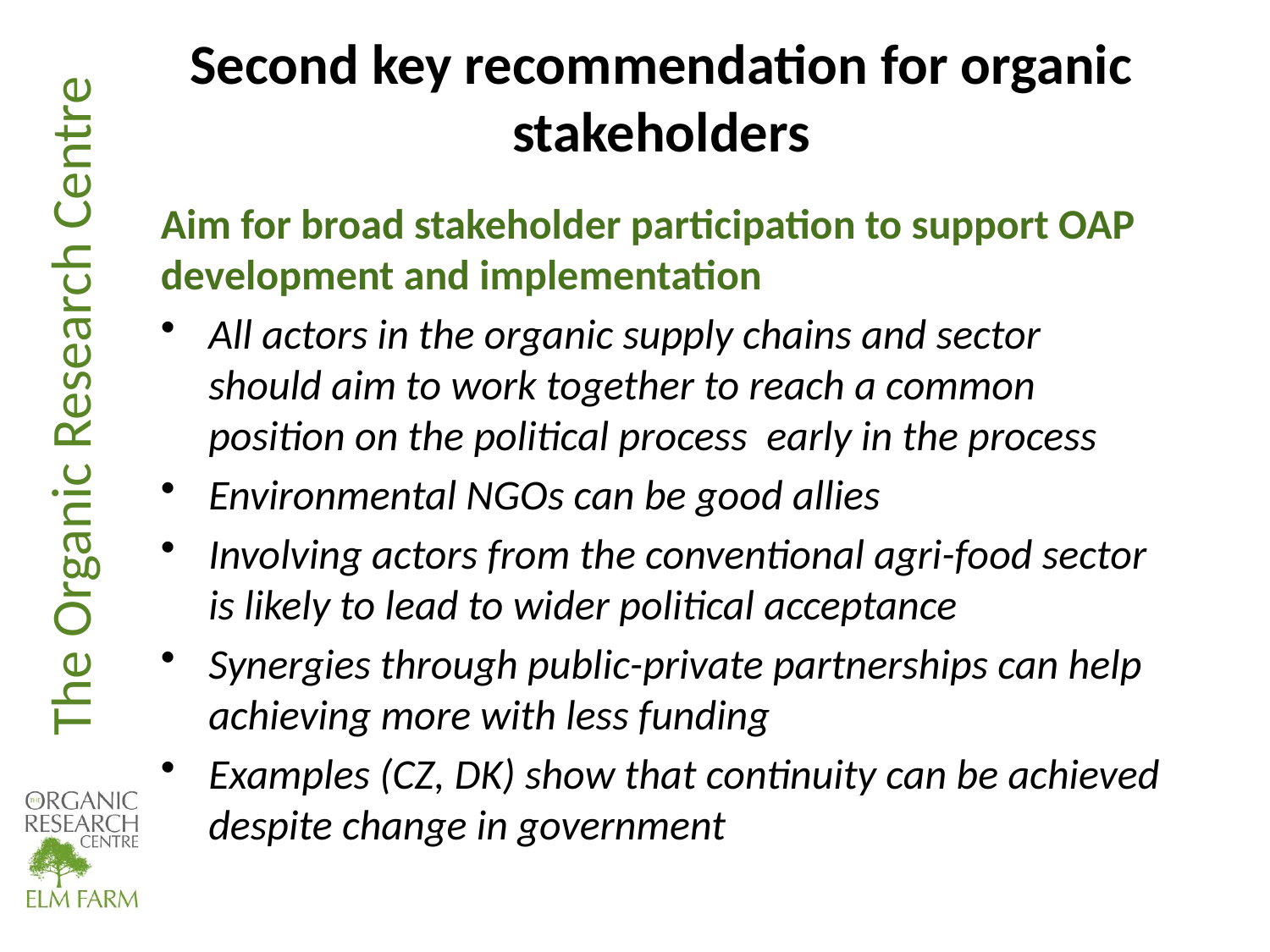

# Second key recommendation for organic stakeholders
Aim for broad stakeholder participation to support OAP development and implementation
All actors in the organic supply chains and sector should aim to work together to reach a common position on the political process  early in the process
Environmental NGOs can be good allies
Involving actors from the conventional agri-food sector is likely to lead to wider political acceptance
Synergies through public-private partnerships can help achieving more with less funding
Examples (CZ, DK) show that continuity can be achieved despite change in government